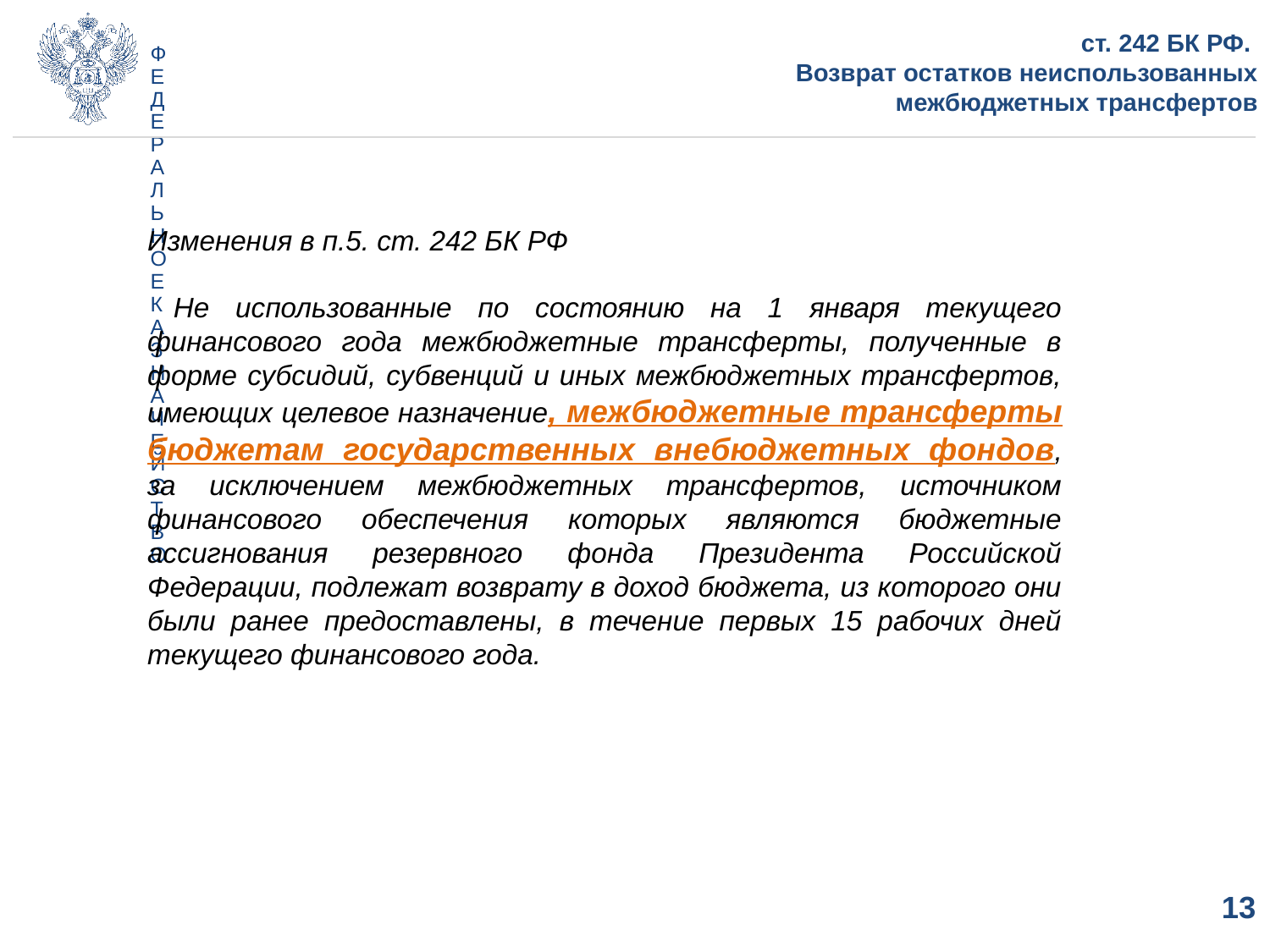

ст. 242 БК РФ.
Возврат остатков неиспользованных
 межбюджетных трансфертов
Изменения в п.5. ст. 242 БК РФ

 Не использованные по состоянию на 1 января текущего финансового года межбюджетные трансферты, полученные в форме субсидий, субвенций и иных межбюджетных трансфертов, имеющих целевое назначение, межбюджетные трансферты бюджетам государственных внебюджетных фондов, за исключением межбюджетных трансфертов, источником финансового обеспечения которых являются бюджетные ассигнования резервного фонда Президента Российской Федерации, подлежат возврату в доход бюджета, из которого они были ранее предоставлены, в течение первых 15 рабочих дней текущего финансового года.
13